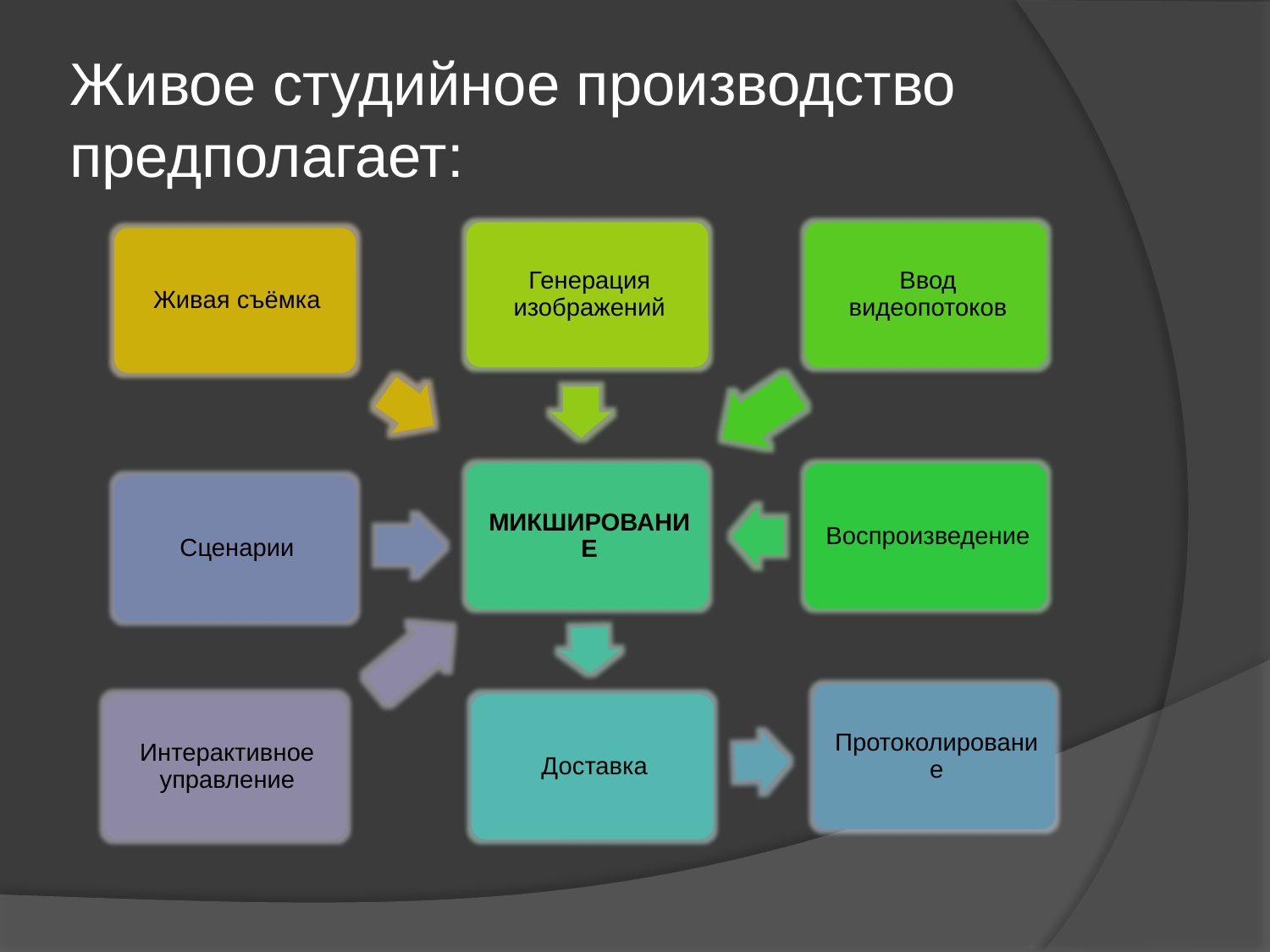

# Живое студийное производство предполагает:
Живая съёмка

Генерация изображений

Ввод видеопотоков

Воспроизведение

МИКШИРОВАНИЕ

Доставка

Протоколирование

Сценарии

Интерактивное управление